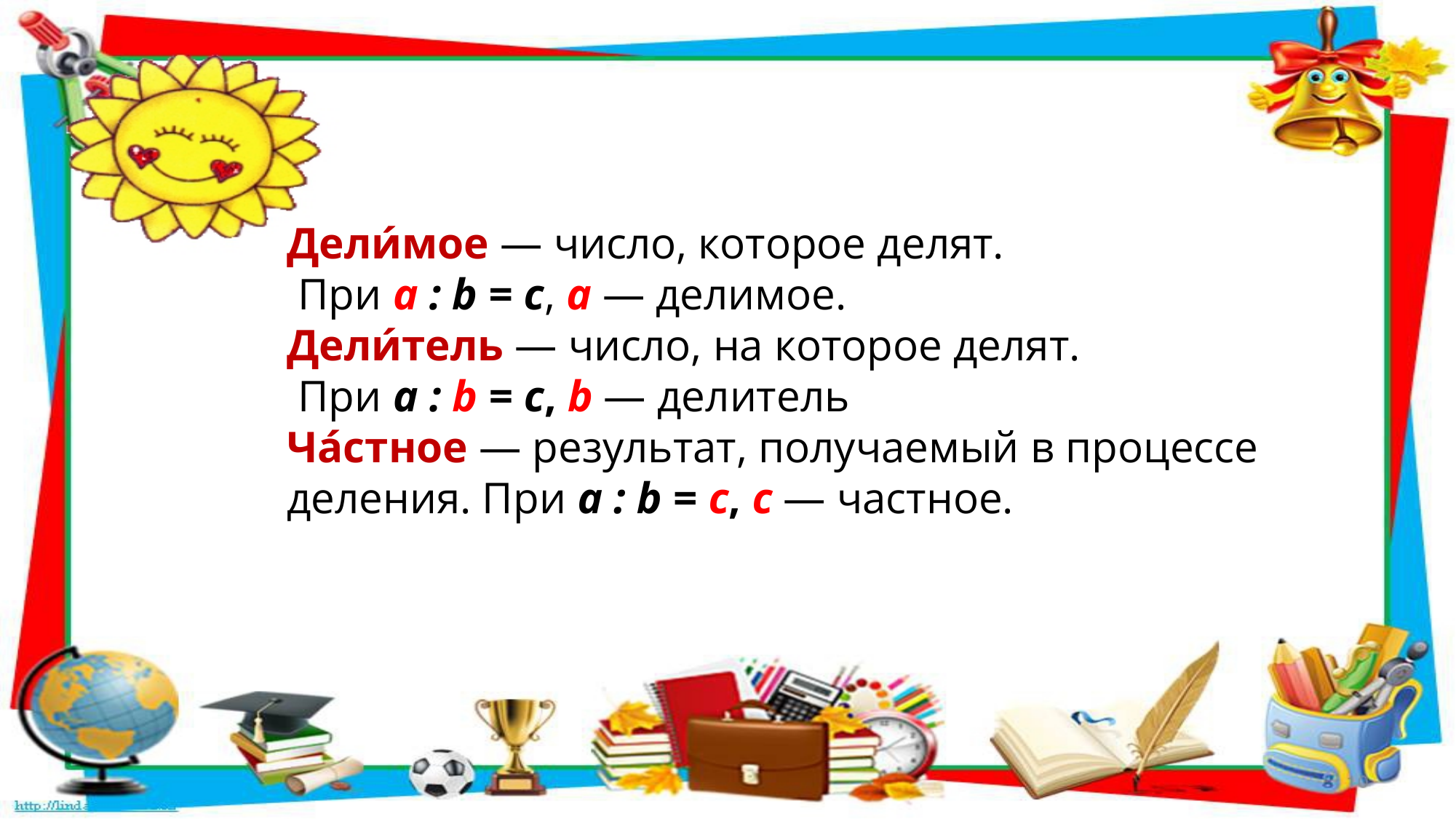

Дели́мое — число, которое делят.
 При a : b = с, а — делимое.
Дели́тель — число, на которое делят.
 При a : b = с, b — делитель
Ча́стное — результат, получаемый в процессе деления. При a : b = с, с — частное.